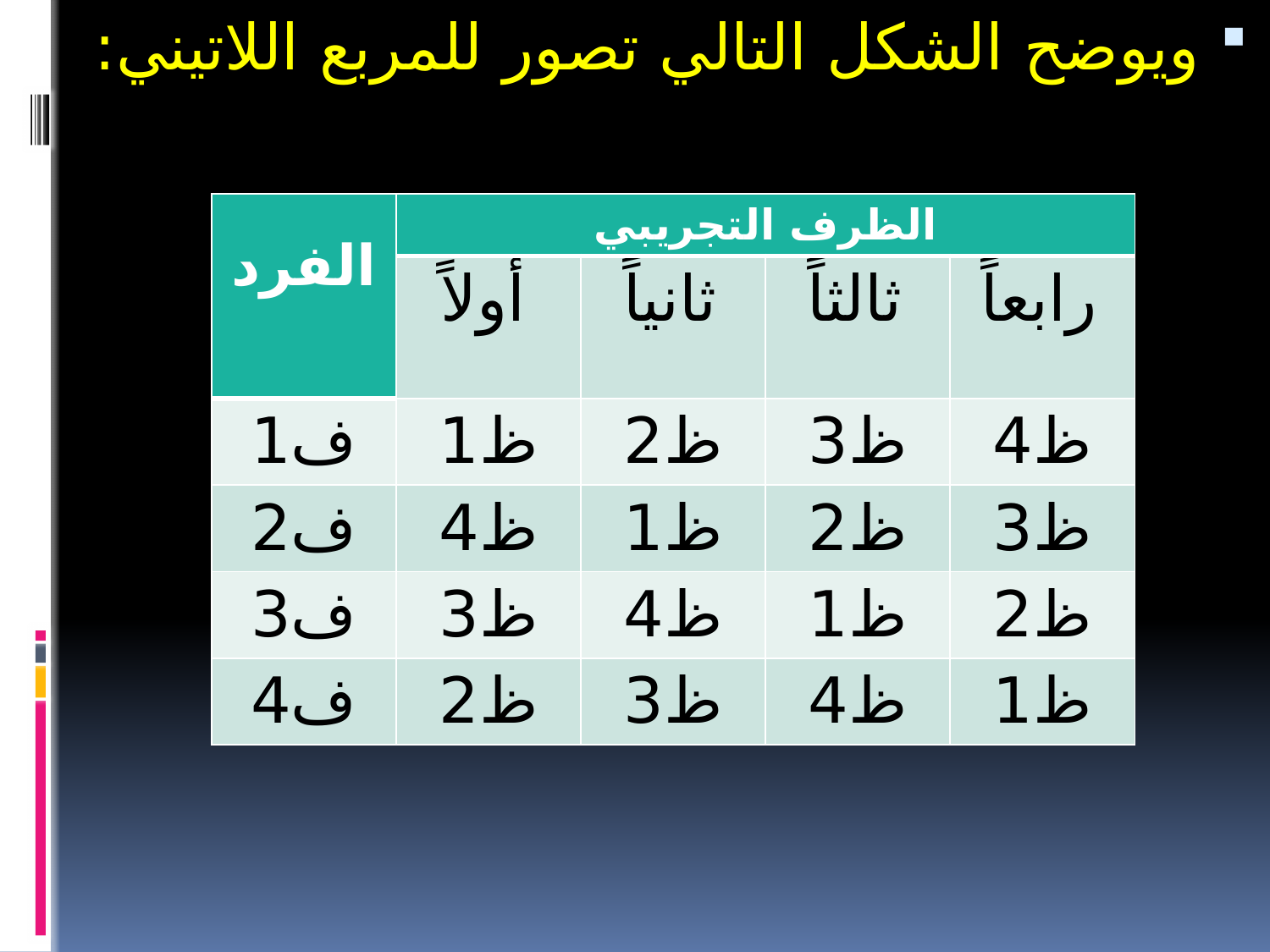

ويوضح الشكل التالي تصور للمربع اللاتيني:

| الفرد | الظرف التجريبي |  |  |  |
| --- | --- | --- | --- | --- |
|  | أولاً | ثانياً | ثالثاً | رابعاً |
| ف1 | ظ1 | ظ2 | ظ3 | ظ4 |
| ف2 | ظ4 | ظ1 | ظ2 | ظ3 |
| ف3 | ظ3 | ظ4 | ظ1 | ظ2 |
| ف4 | ظ2 | ظ3 | ظ4 | ظ1 |